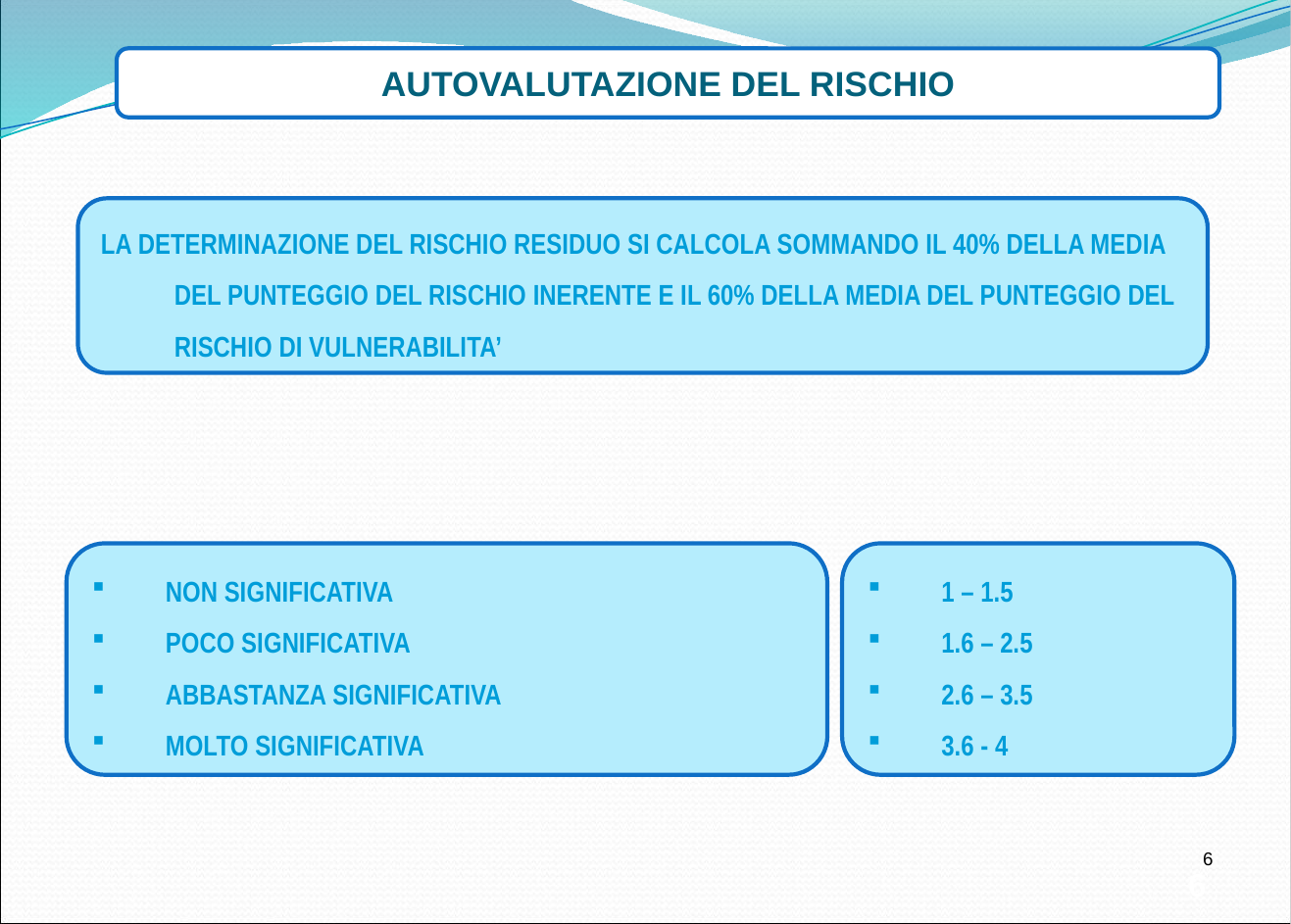

AUTOVALUTAZIONE DEL RISCHIO
LA DETERMINAZIONE DEL RISCHIO RESIDUO SI CALCOLA SOMMANDO IL 40% DELLA MEDIA DEL PUNTEGGIO DEL RISCHIO INERENTE E IL 60% DELLA MEDIA DEL PUNTEGGIO DEL RISCHIO DI VULNERABILITA’
NON SIGNIFICATIVA
POCO SIGNIFICATIVA
ABBASTANZA SIGNIFICATIVA
MOLTO SIGNIFICATIVA
1 – 1.5
1.6 – 2.5
2.6 – 3.5
3.6 - 4
6
6